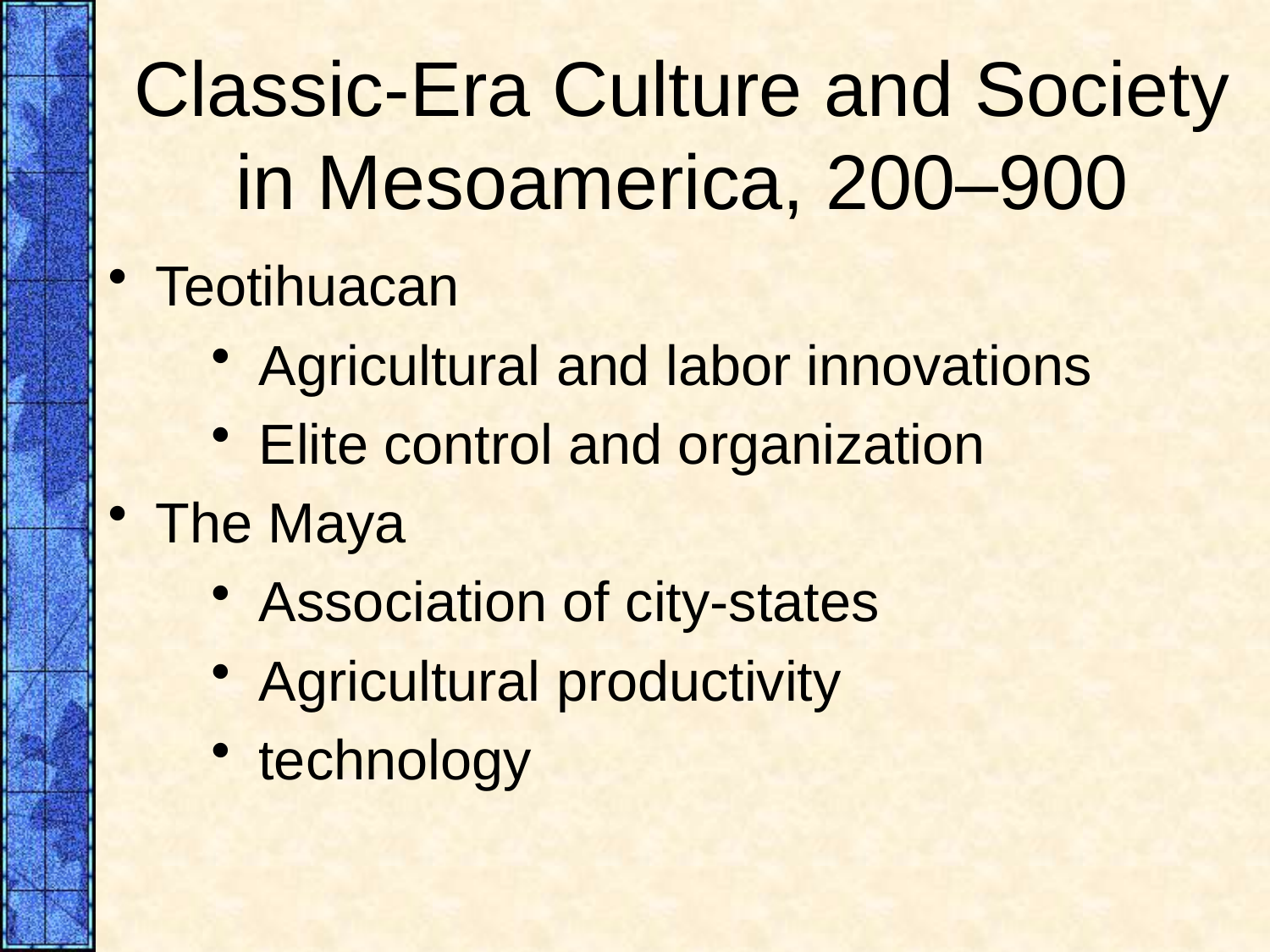

# Classic-Era Culture and Society in Mesoamerica, 200–900
Teotihuacan
Agricultural and labor innovations
Elite control and organization
The Maya
Association of city-states
Agricultural productivity
technology